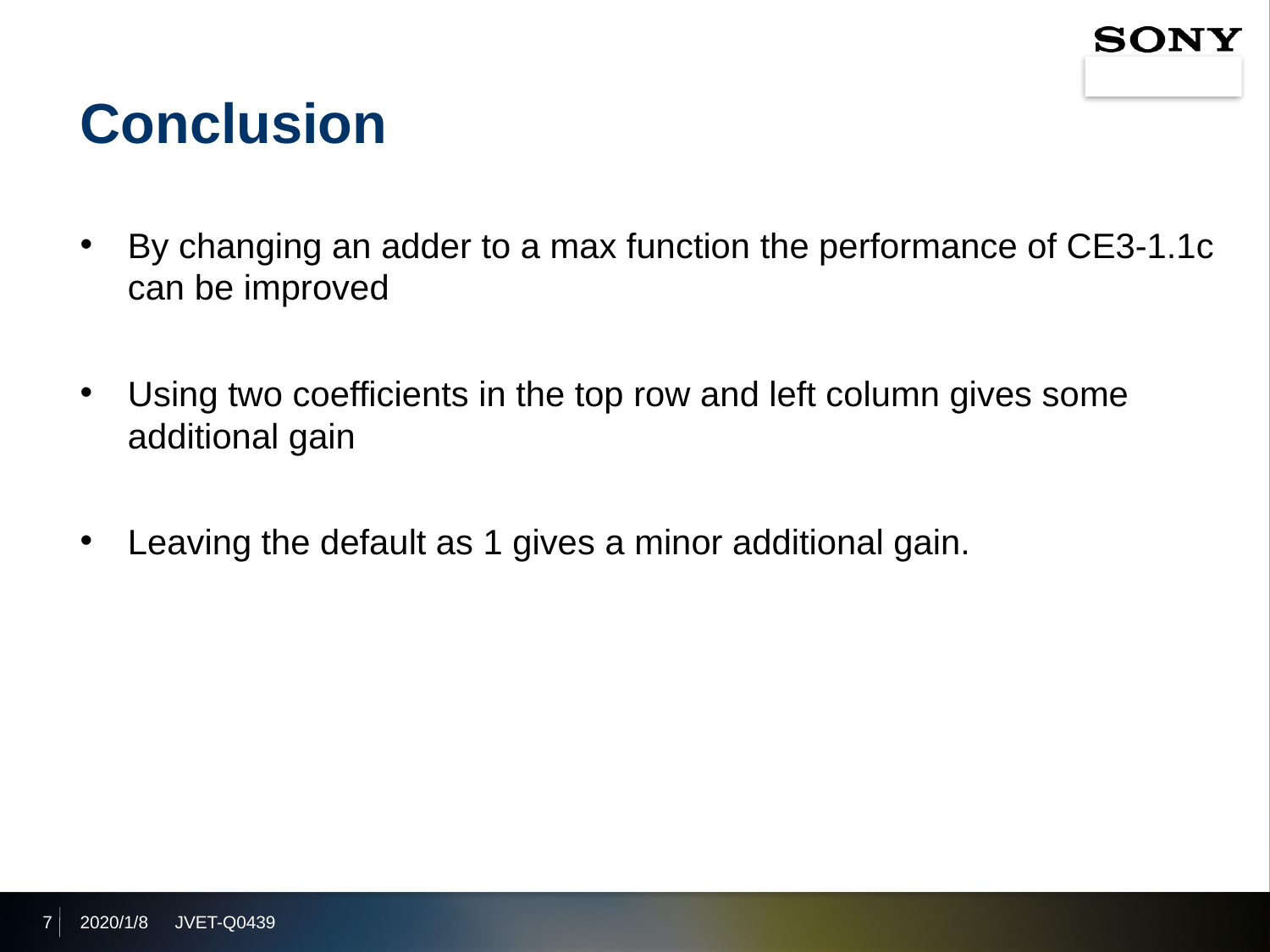

# Conclusion

By changing an adder to a max function the performance of CE3-1.1c can be improved

Using two coefficients in the top row and left column gives some additional gain

Leaving the default as 1 gives a minor additional gain.

7
2020/1/8
JVET-Q0439